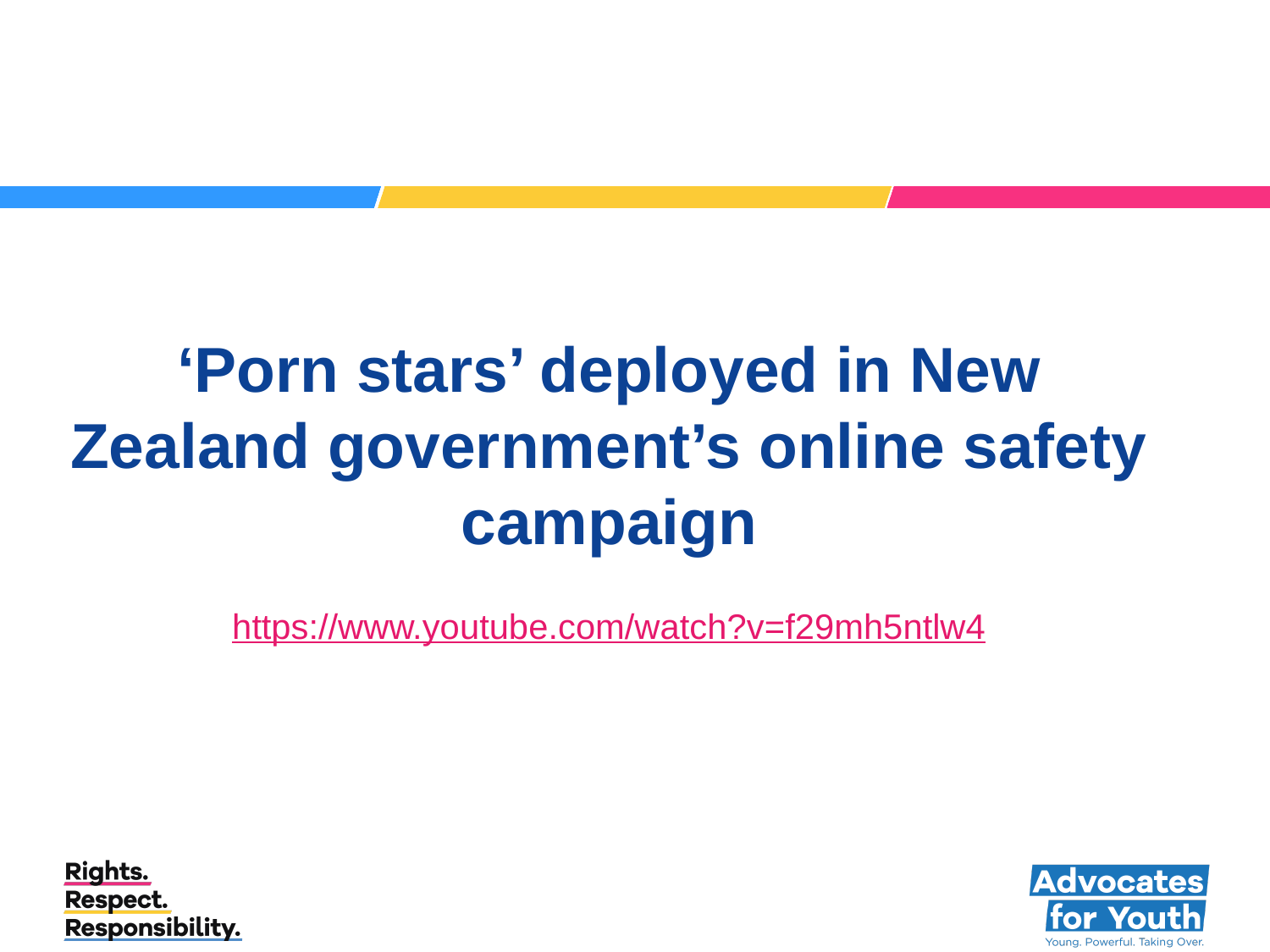

‘Porn stars’ deployed in New Zealand government’s online safety campaign

https://www.youtube.com/watch?v=f29mh5ntlw4